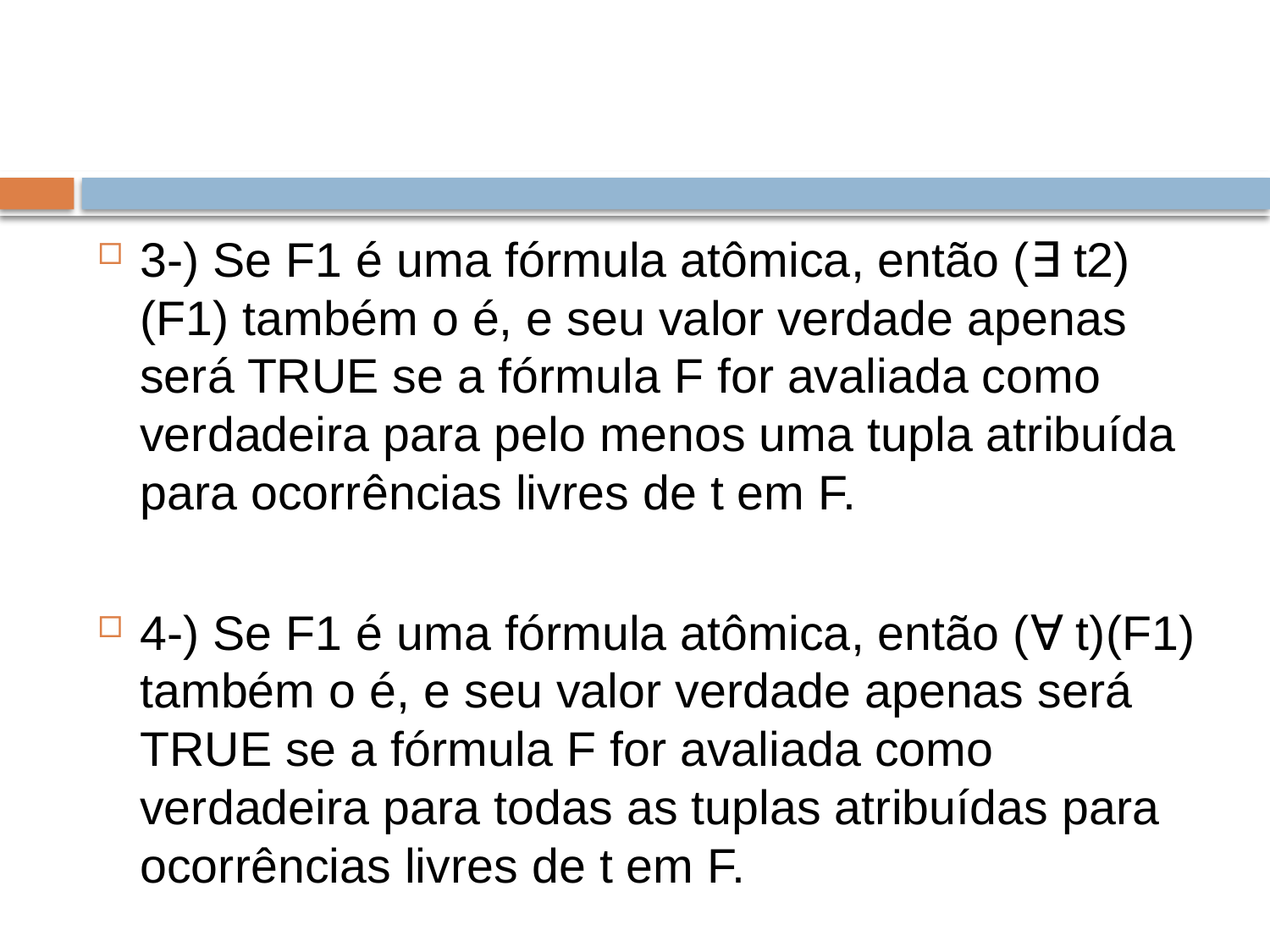

#
3-) Se F1 é uma fórmula atômica, então (∃ t2)(F1) também o é, e seu valor verdade apenas será TRUE se a fórmula F for avaliada como verdadeira para pelo menos uma tupla atribuída para ocorrências livres de t em F.

4-) Se F1 é uma fórmula atômica, então (∀ t)(F1) também o é, e seu valor verdade apenas será TRUE se a fórmula F for avaliada como verdadeira para todas as tuplas atribuídas para ocorrências livres de t em F.